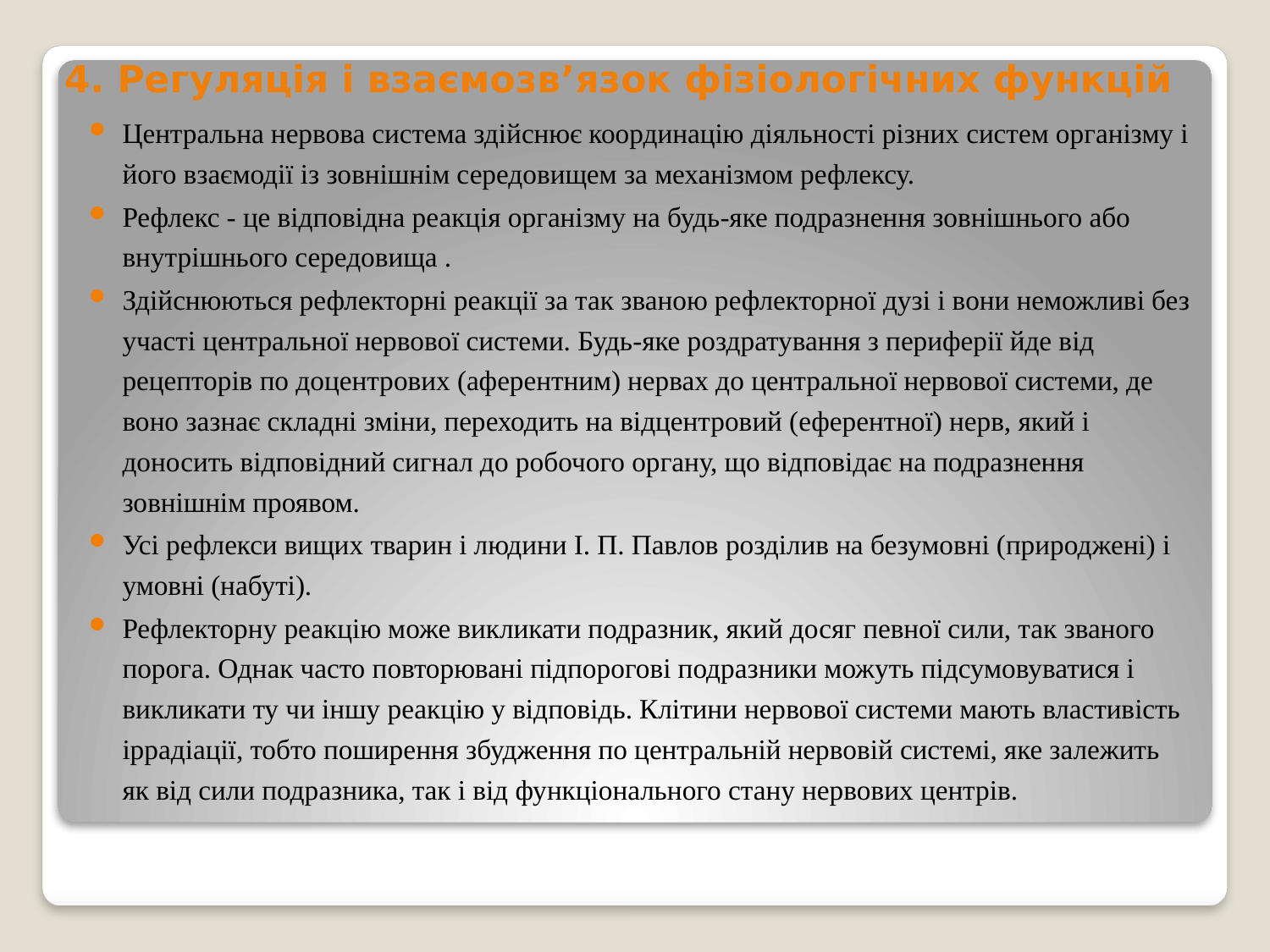

# 4. Регуляція і взаємозв’язок фізіологічних функцій
Центральна нервова система здійснює координацію діяльності різних систем організму і його взаємодії із зовнішнім середовищем за механізмом рефлексу.
Рефлекс - це відповідна реакція організму на будь-яке подразнення зовнішнього або внутрішнього середовища .
Здійснюються рефлекторні реакції за так званою рефлекторної дузі і вони неможливі без участі центральної нервової системи. Будь-яке роздратування з периферії йде від рецепторів по доцентрових (аферентним) нервах до центральної нервової системи, де воно зазнає складні зміни, переходить на відцентровий (еферентної) нерв, який і доносить відповідний сигнал до робочого органу, що відповідає на подразнення зовнішнім проявом.
Усі рефлекси вищих тварин і людини І. П. Павлов розділив на безумовні (природжені) і умовні (набуті).
Рефлекторну реакцію може викликати подразник, який досяг певної сили, так званого порога. Однак часто повторювані підпорогові подразники можуть підсумовуватися і викликати ту чи іншу реакцію у відповідь. Клітини нервової системи мають властивість іррадіації, тобто поширення збудження по центральній нервовій системі, яке залежить як від сили подразника, так і від функціонального стану нервових центрів.